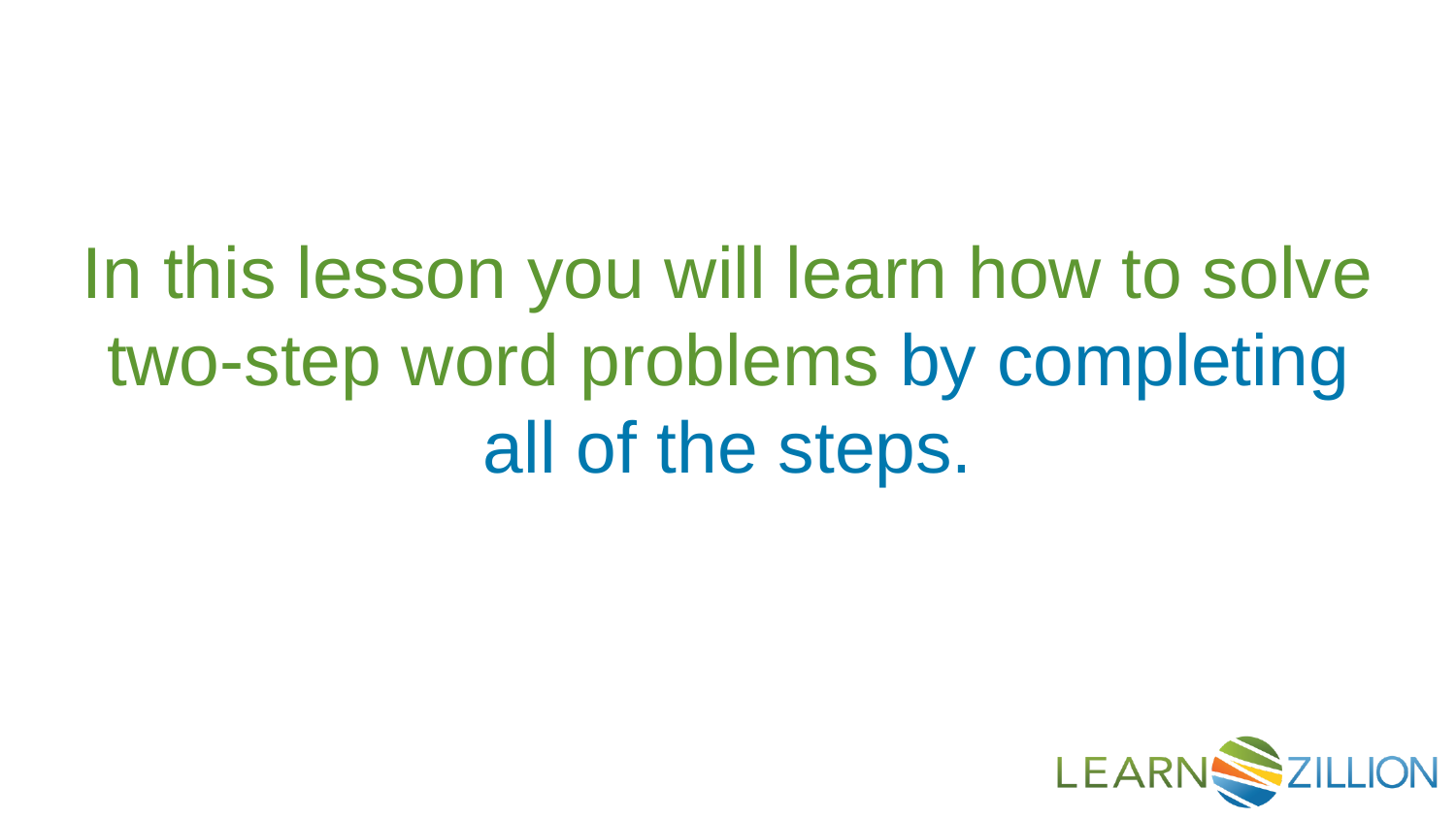

In this lesson you will learn how to solve two-step word problems by completing all of the steps.